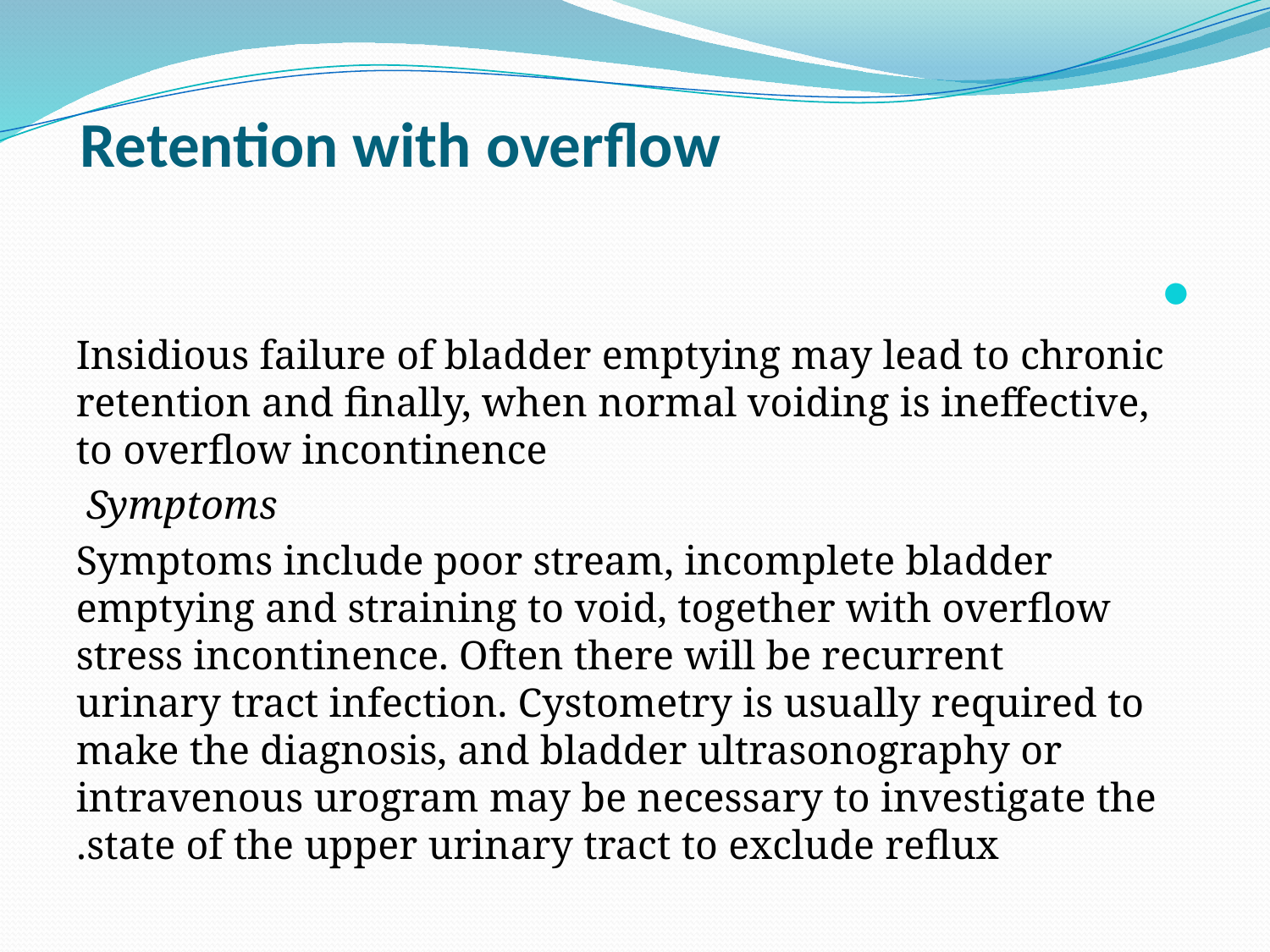

# Retention with overflow

Insidious failure of bladder emptying may lead to chronic retention and finally, when normal voiding is ineffective, to overflow incontinence
Symptoms
Symptoms include poor stream, incomplete bladder emptying and straining to void, together with overflow stress incontinence. Often there will be recurrent urinary tract infection. Cystometry is usually required to make the diagnosis, and bladder ultrasonography or intravenous urogram may be necessary to investigate the state of the upper urinary tract to exclude reflux.